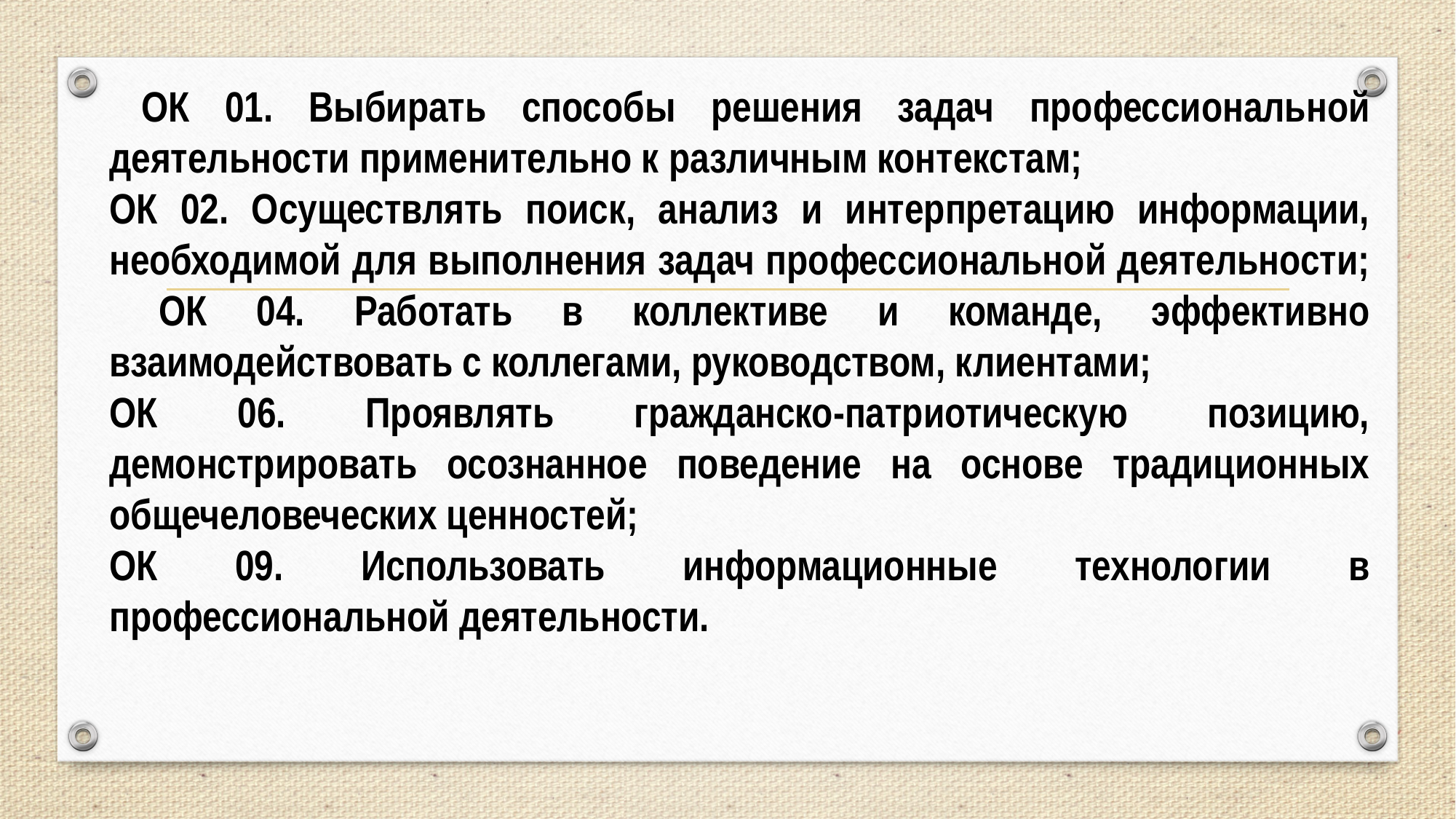

ОК 01. Выбирать способы решения задач профессиональной деятельности применительно к различным контекстам;
ОК 02. Осуществлять поиск, анализ и интерпретацию информации, необходимой для выполнения задач профессиональной деятельности;
 ОК 04. Работать в коллективе и команде, эффективно взаимодействовать с коллегами, руководством, клиентами;
ОК 06. Проявлять гражданско-патриотическую позицию, демонстрировать осознанное поведение на основе традиционных общечеловеческих ценностей;
ОК 09. Использовать информационные технологии в профессиональной деятельности.